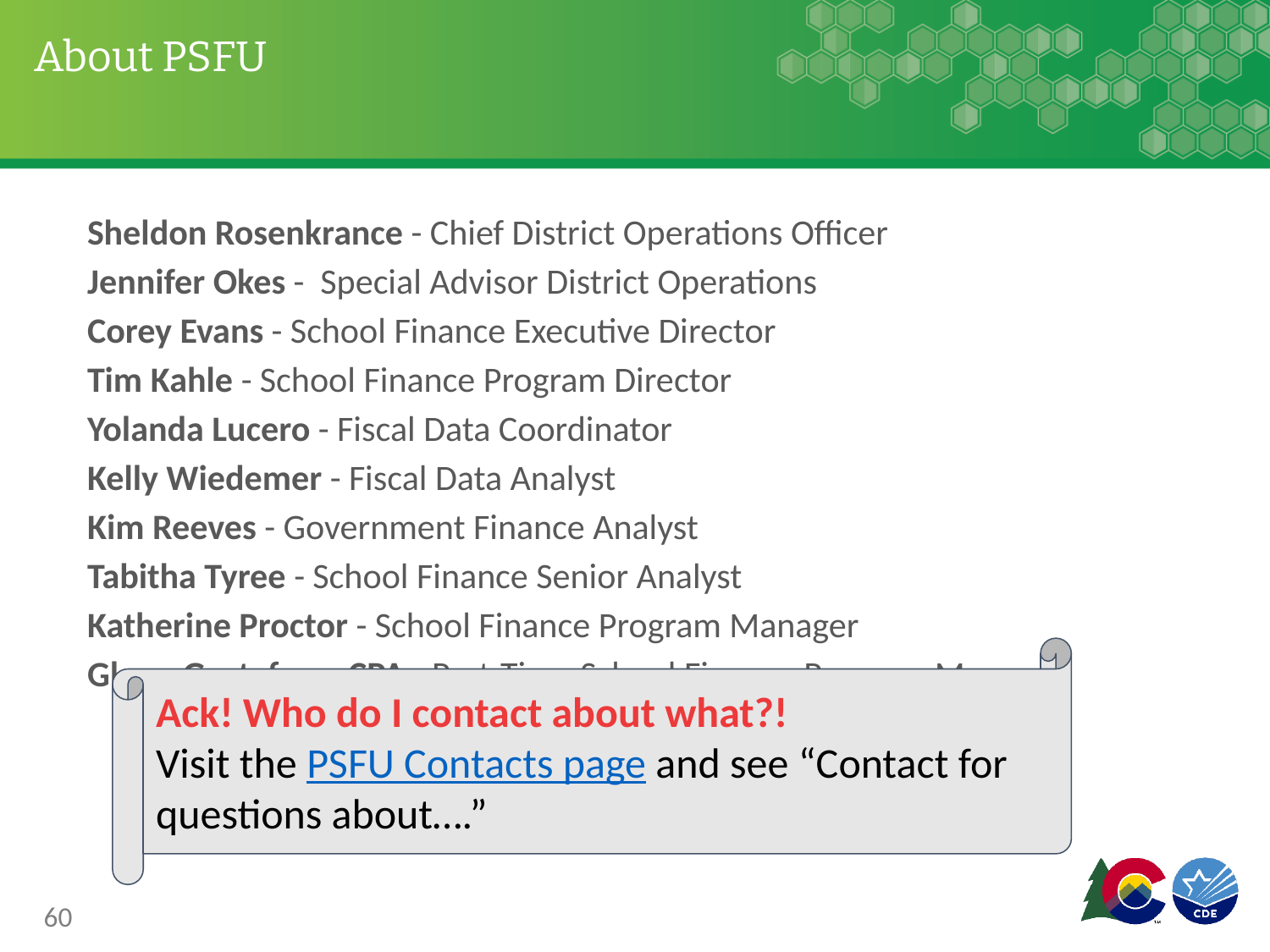

# About PSFU
Sheldon Rosenkrance - Chief District Operations Officer
Jennifer Okes -  Special Advisor District Operations
Corey Evans - School Finance Executive Director
Tim Kahle - School Finance Program Director
Yolanda Lucero - Fiscal Data Coordinator
Kelly Wiedemer - Fiscal Data Analyst
Kim Reeves - Government Finance Analyst
Tabitha Tyree - School Finance Senior Analyst
Katherine Proctor - School Finance Program Manager
Glenn Gustafson, CPA - Part-Time School Finance Program Manager
Ack! Who do I contact about what?!
Visit the PSFU Contacts page and see “Contact for questions about….”
60